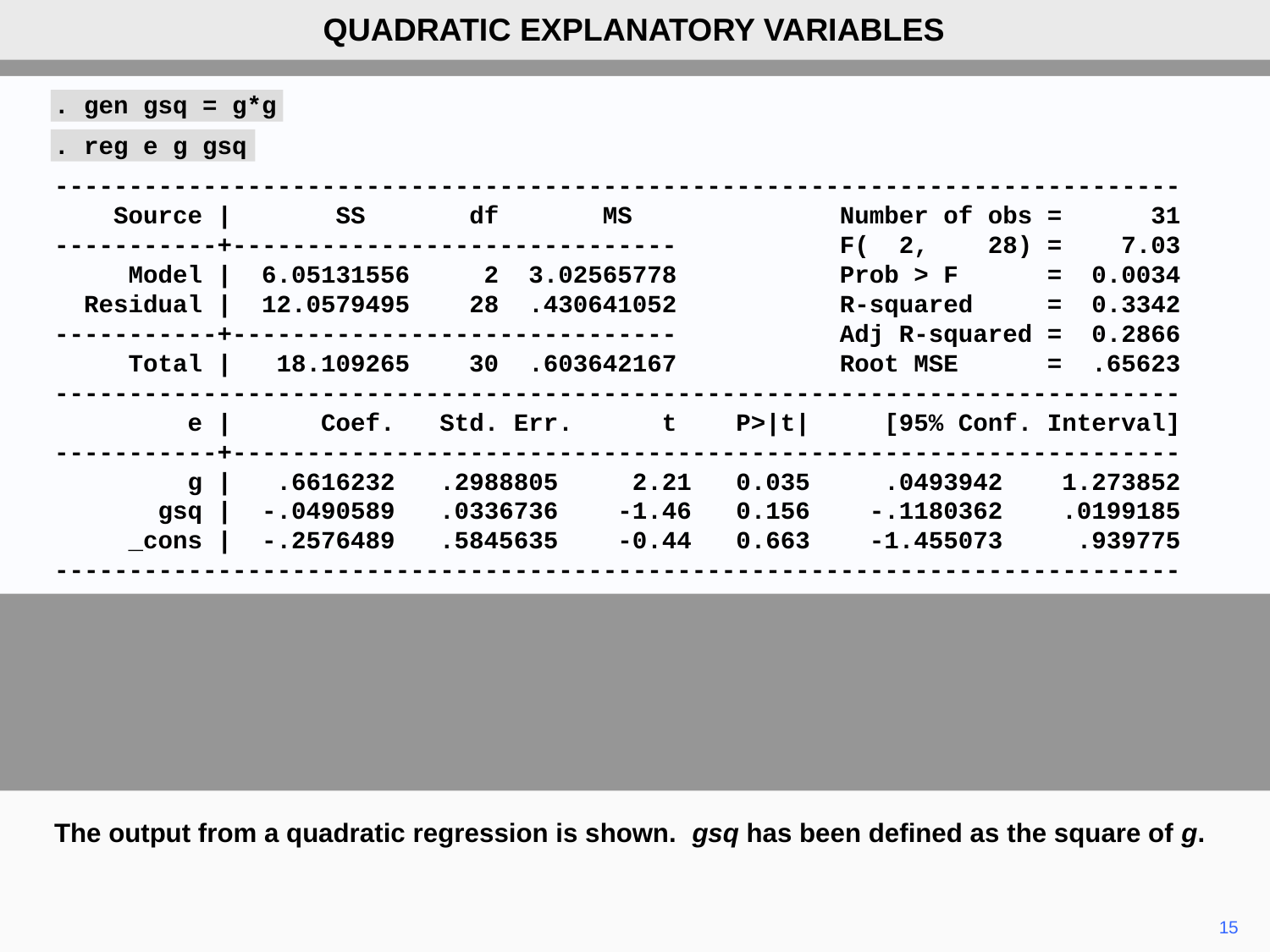

QUADRATIC EXPLANATORY VARIABLES

. gen gsq = g*g
. reg e g gsq
----------------------------------------------------------------------------
    Source |       SS       df       MS              Number of obs =      31
-----------+------------------------------           F(  2,    28) =    7.03
     Model |  6.05131556     2  3.02565778           Prob > F      =  0.0034
  Residual |  12.0579495    28  .430641052           R-squared     =  0.3342
-----------+------------------------------           Adj R-squared =  0.2866
     Total |   18.109265    30  .603642167           Root MSE      =  .65623
----------------------------------------------------------------------------
         e |      Coef.   Std. Err.      t    P>|t|     [95% Conf. Interval]
-----------+----------------------------------------------------------------
         g |   .6616232   .2988805     2.21   0.035     .0493942    1.273852
       gsq |  -.0490589   .0336736    -1.46   0.156    -.1180362    .0199185
     _cons |  -.2576489   .5845635    -0.44   0.663    -1.455073     .939775
----------------------------------------------------------------------------

The output from a quadratic regression is shown.  gsq has been defined as the square of g.
15